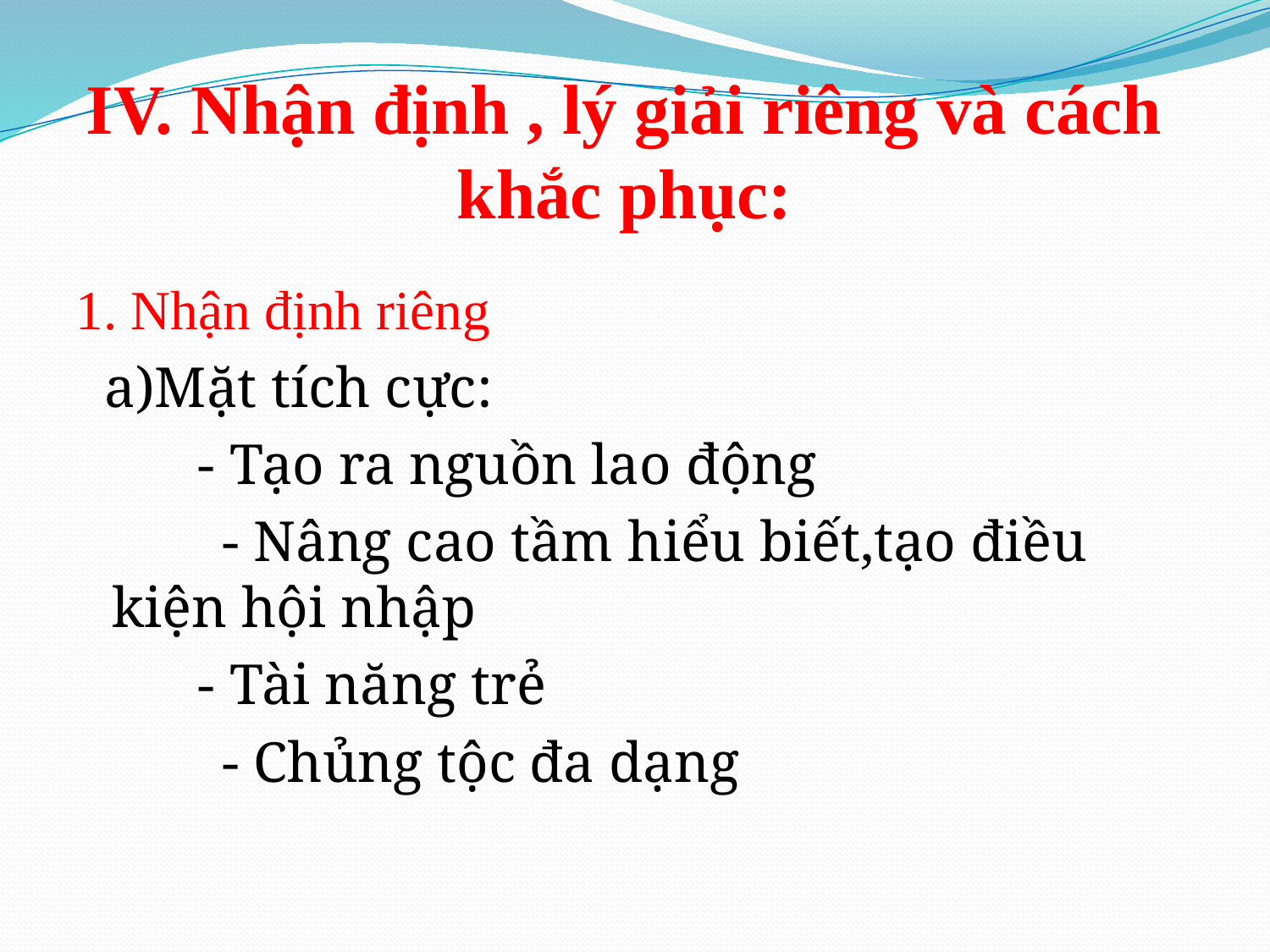

# IV. Nhận định , lý giải riêng và cách khắc phục:
1. Nhận định riêng
  a)Mặt tích cực:
	      - Tạo ra nguồn lao động
    	- Nâng cao tầm hiểu biết,tạo điều kiện hội nhập
	      - Tài năng trẻ
    	- Chủng tộc đa dạng